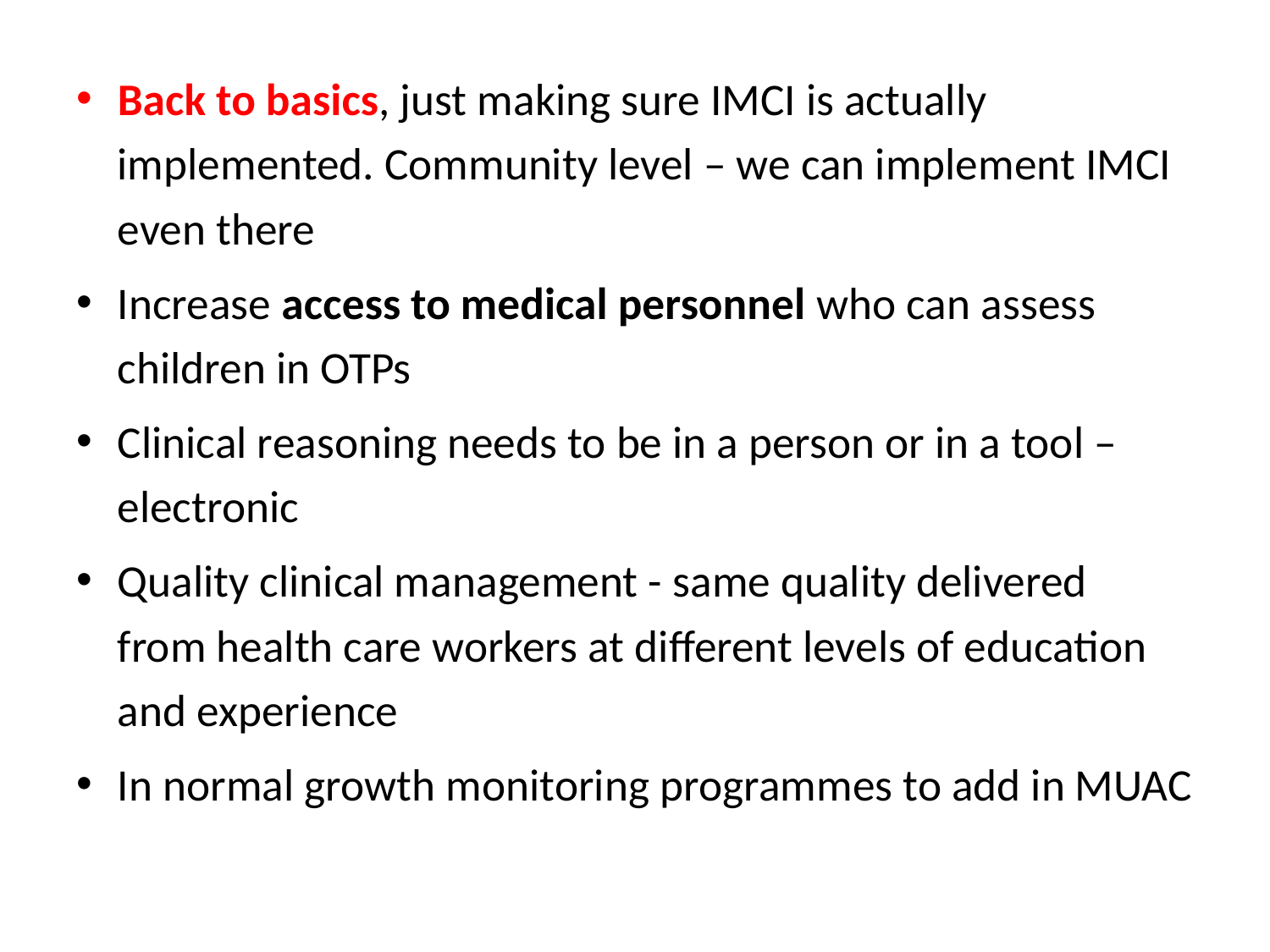

Back to basics, just making sure IMCI is actually implemented. Community level – we can implement IMCI even there
Increase access to medical personnel who can assess children in OTPs
Clinical reasoning needs to be in a person or in a tool – electronic
Quality clinical management - same quality delivered  from health care workers at different levels of education and experience
In normal growth monitoring programmes to add in MUAC